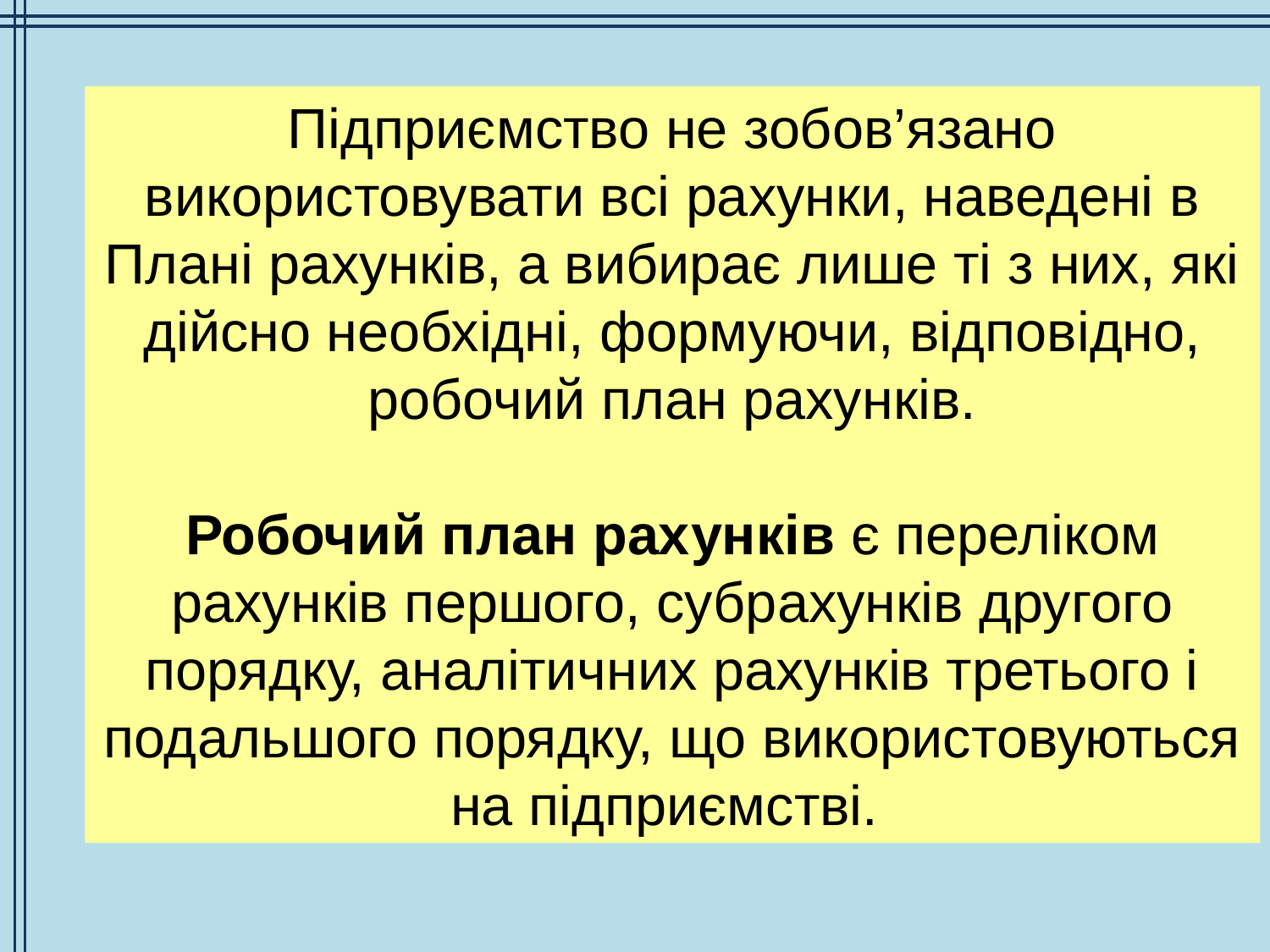

Підприємство не зобов’язано використовувати всі рахунки, наведені в Плані рахунків, а вибирає лише ті з них, які дійсно необхідні, формуючи, відповідно, робочий план рахунків.

Робочий план рахунків є переліком рахунків першого, субрахунків другого порядку, аналітичних рахунків третього і подальшого порядку, що використовуються на підприємстві.